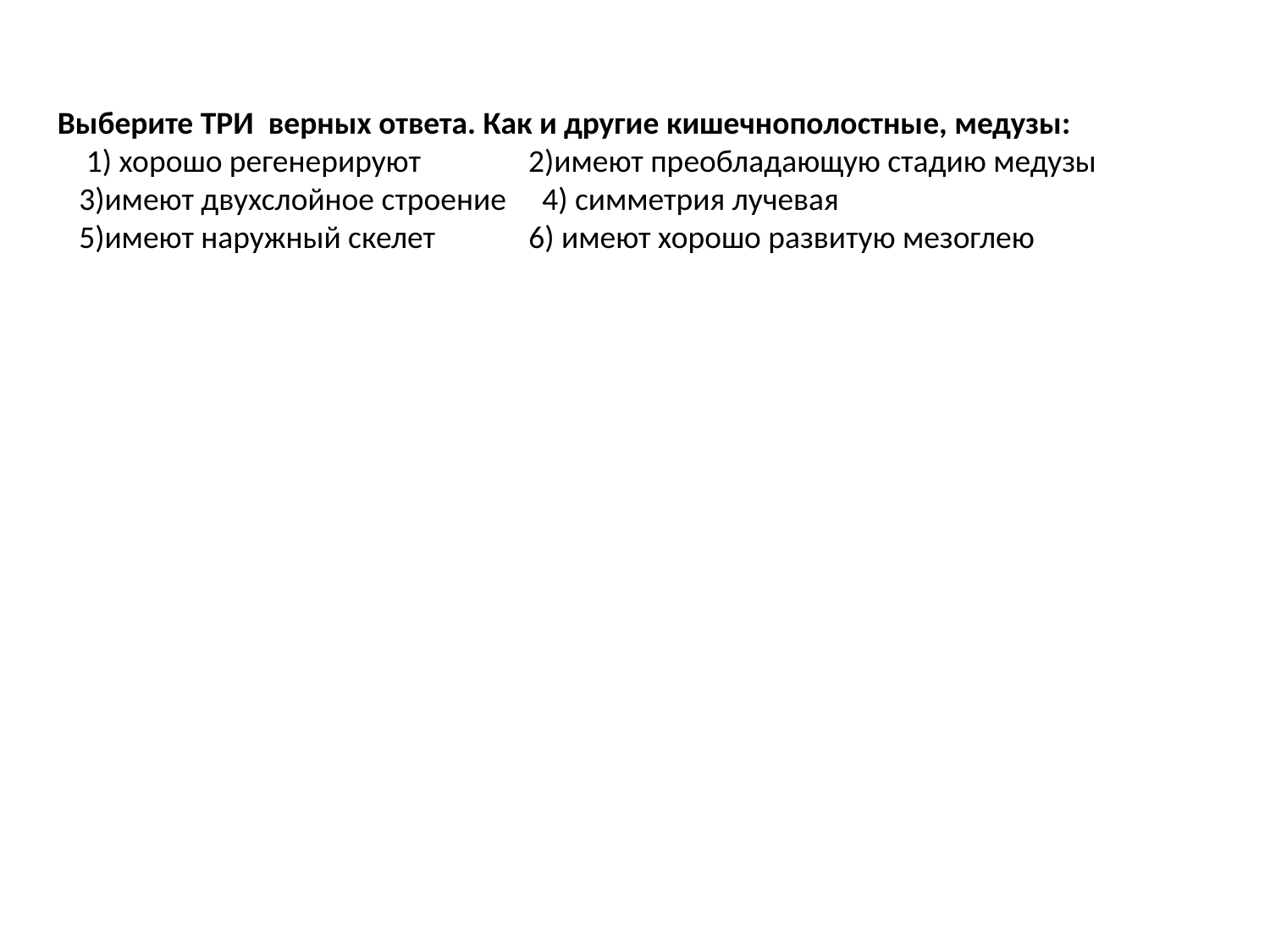

Выберите ТРИ  верных ответа. Как и другие кишечнополостные, медузы:
    1) хорошо регенерируют               2)имеют преобладающую стадию медузы
   3)имеют двухслойное строение     4) симметрия лучевая
   5)имеют наружный скелет             6) имеют хорошо развитую мезоглею